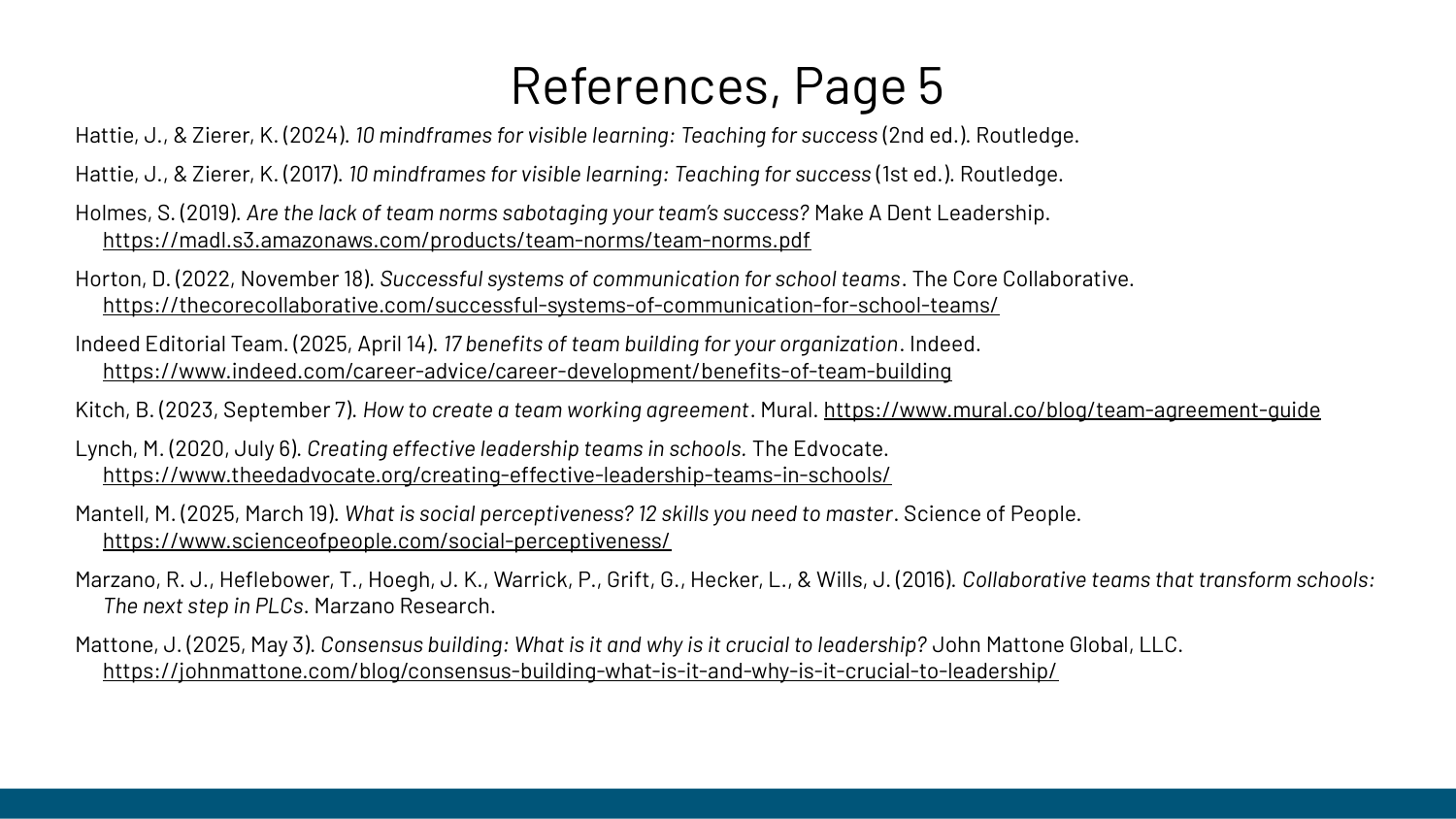

References, Page 5
Hattie, J., & Zierer, K. (2024). 10 mindframes for visible learning: Teaching for success (2nd ed.). Routledge.
Hattie, J., & Zierer, K. (2017). 10 mindframes for visible learning: Teaching for success (1st ed.). Routledge.
Holmes, S. (2019). Are the lack of team norms sabotaging your team’s success? Make A Dent Leadership. https://madl.s3.amazonaws.com/products/team-norms/team-norms.pdf
Horton, D. (2022, November 18). Successful systems of communication for school teams. The Core Collaborative. https://thecorecollaborative.com/successful-systems-of-communication-for-school-teams/
Indeed Editorial Team. (2025, April 14). 17 benefits of team building for your organization. Indeed. https://www.indeed.com/career-advice/career-development/benefits-of-team-building
Kitch, B. (2023, September 7). How to create a team working agreement. Mural. https://www.mural.co/blog/team-agreement-guide​
Lynch, M. (2020, July 6). Creating effective leadership teams in schools. The Edvocate. https://www.theedadvocate.org/creating-effective-leadership-teams-in-schools/​
Mantell, M. (2025, March 19). What is social perceptiveness? 12 skills you need to master. Science of People. https://www.scienceofpeople.com/social-perceptiveness/​
Marzano, R. J., Heflebower, T., Hoegh, J. K., Warrick, P., Grift, G., Hecker, L., & Wills, J. (2016). Collaborative teams that transform schools: The next step in PLCs. Marzano Research.
Mattone, J. (2025, May 3). Consensus building: What is it and why is it crucial to leadership? John Mattone Global, LLC. https://johnmattone.com/blog/consensus-building-what-is-it-and-why-is-it-crucial-to-leadership/